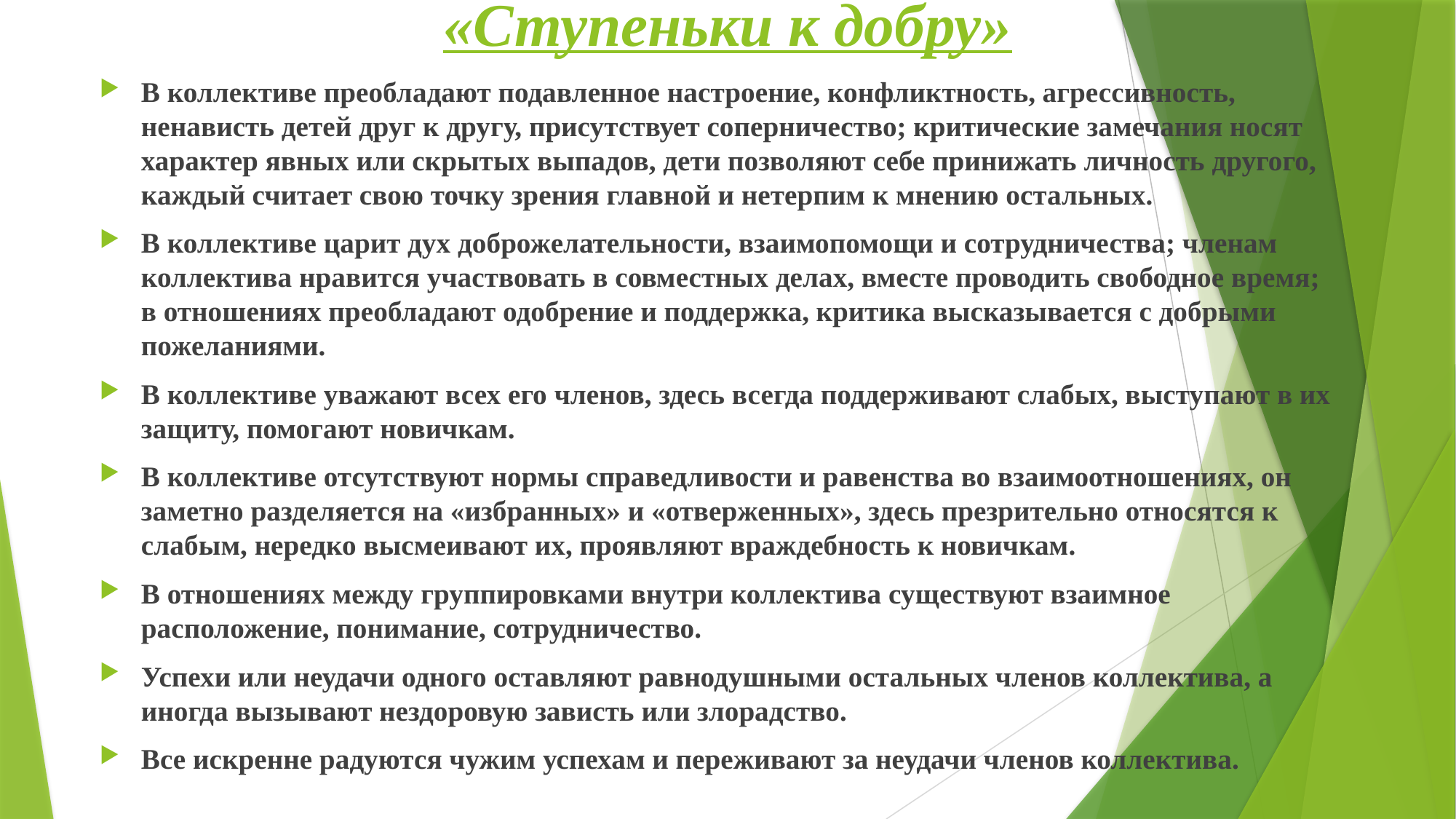

# «Ступеньки к добру»
В коллективе преобладают подавленное настроение, конфликтность, агрессивность, ненависть детей друг к другу, присутствует соперничество; критические замечания носят характер явных или скрытых выпадов, дети позволяют себе принижать личность другого, каждый считает свою точку зрения главной и нетерпим к мнению остальных.
В коллективе царит дух доброжелательности, взаимопомощи и сотрудничества; членам коллектива нравится участвовать в совместных делах, вместе проводить свободное время; в отношениях преобладают одобрение и поддержка, критика высказывается с добрыми пожеланиями.
В коллективе уважают всех его членов, здесь всегда поддерживают слабых, выступают в их защиту, помогают новичкам.
В коллективе отсутствуют нормы справедливости и равенства во взаимоотношениях, он заметно разделяется на «избранных» и «отверженных», здесь презрительно относятся к слабым, нередко высмеивают их, проявляют враждебность к новичкам.
В отношениях между группировками внутри коллектива существуют взаимное расположение, понимание, сотрудничество.
Успехи или неудачи одного оставляют равнодушными остальных членов коллектива, а иногда вызывают нездоровую зависть или злорадство.
Все искренне радуются чужим успехам и переживают за неудачи членов коллектива.